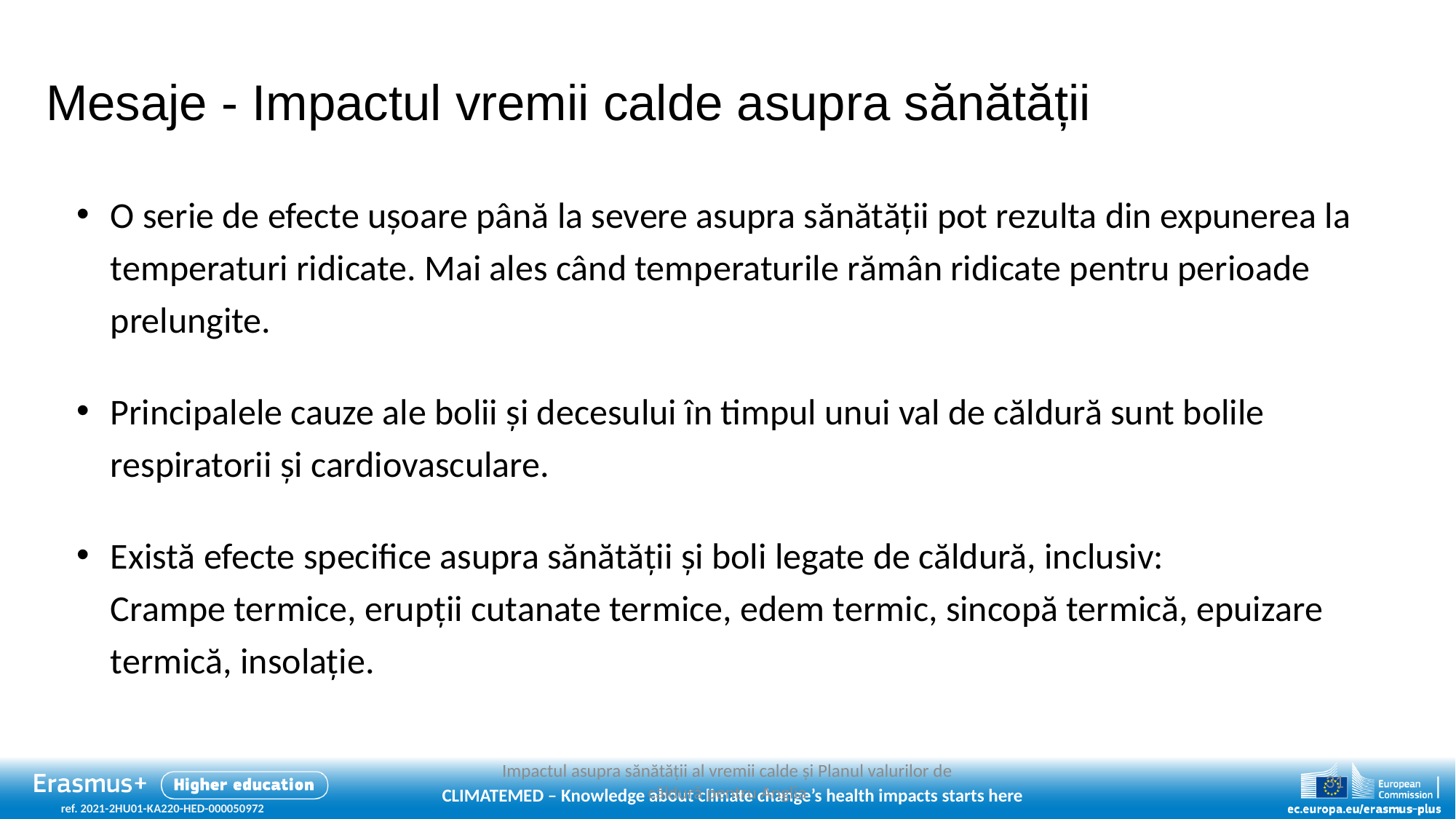

Impactul asupra sănătății al vremii calde și Planul valurilor de căldură pentru Anglia
31
# Mesaje - Impactul vremii calde asupra sănătății
O serie de efecte ușoare până la severe asupra sănătății pot rezulta din expunerea la temperaturi ridicate. Mai ales când temperaturile rămân ridicate pentru perioade prelungite.
Principalele cauze ale bolii și decesului în timpul unui val de căldură sunt bolile respiratorii și cardiovasculare.
Există efecte specifice asupra sănătății și boli legate de căldură, inclusiv:
Crampe termice, erupţii cutanate termice, edem termic, sincopă termică, epuizare termică, insolaţie.